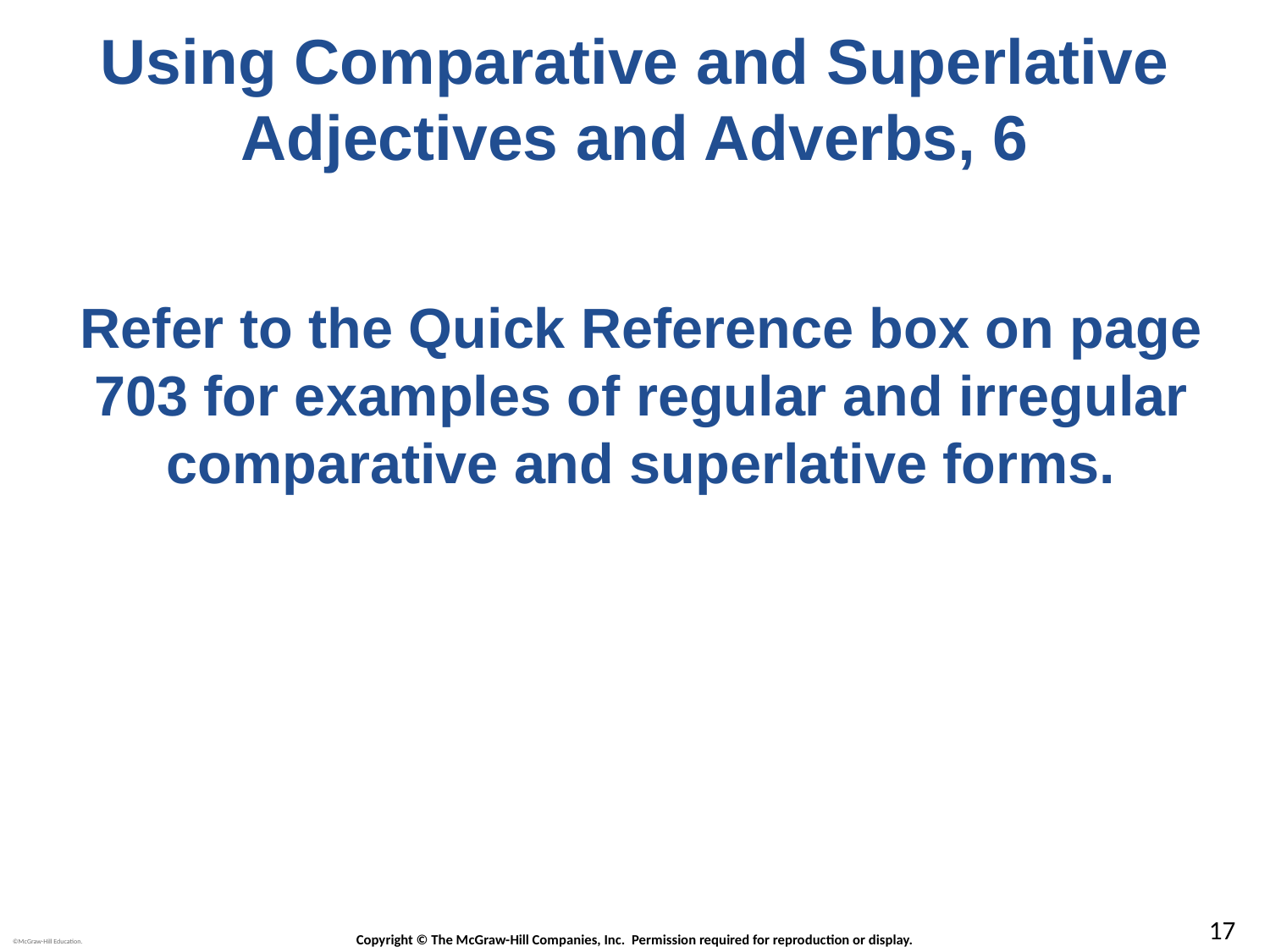

# Using Comparative and Superlative Adjectives and Adverbs, 6
Refer to the Quick Reference box on page 703 for examples of regular and irregular comparative and superlative forms.